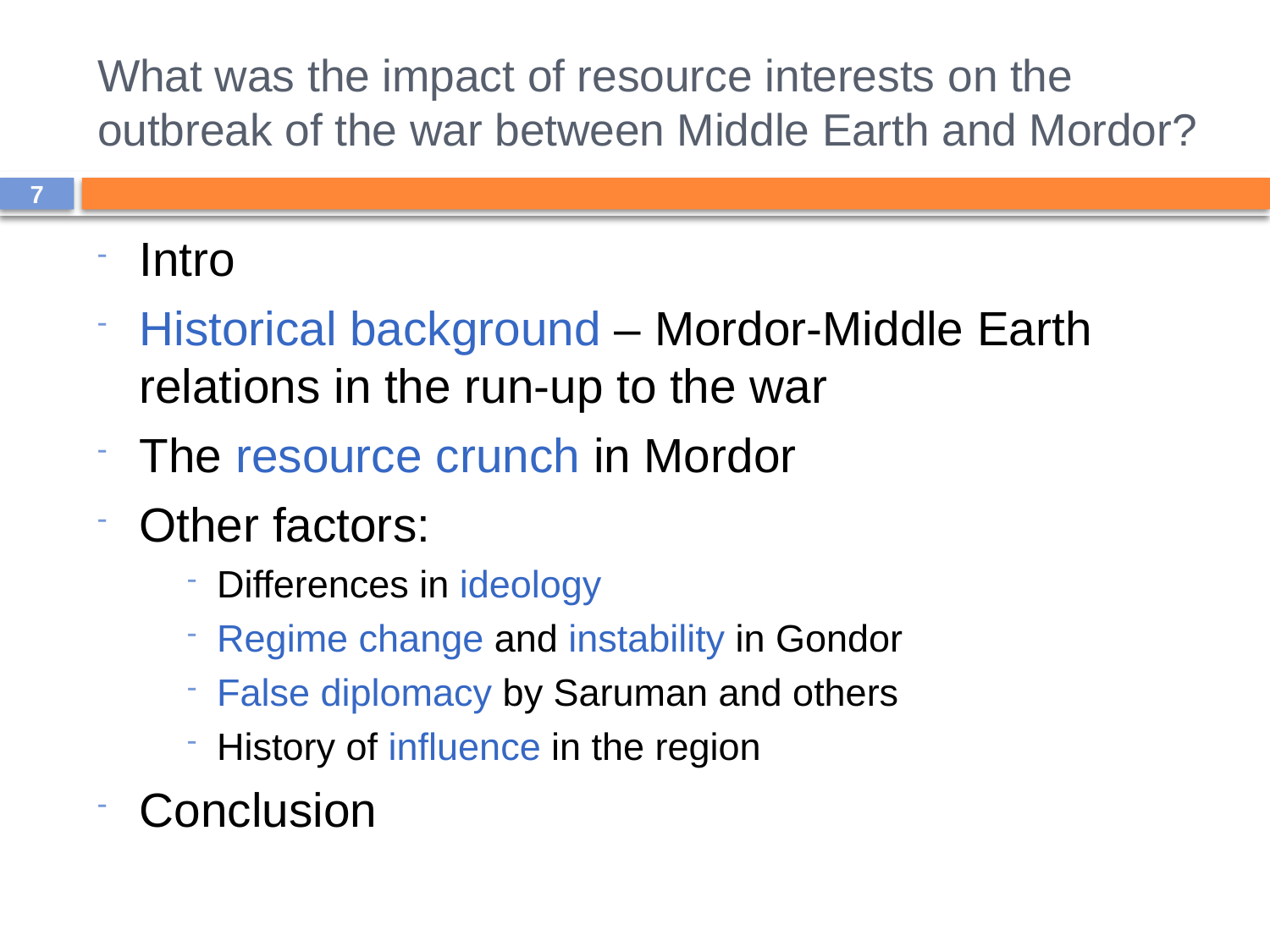

# What was the impact of resource interests on the outbreak of the war between Middle Earth and Mordor?
7
Intro
Historical background – Mordor-Middle Earth relations in the run-up to the war
The resource crunch in Mordor
Other factors:
Differences in ideology
Regime change and instability in Gondor
False diplomacy by Saruman and others
History of influence in the region
Conclusion